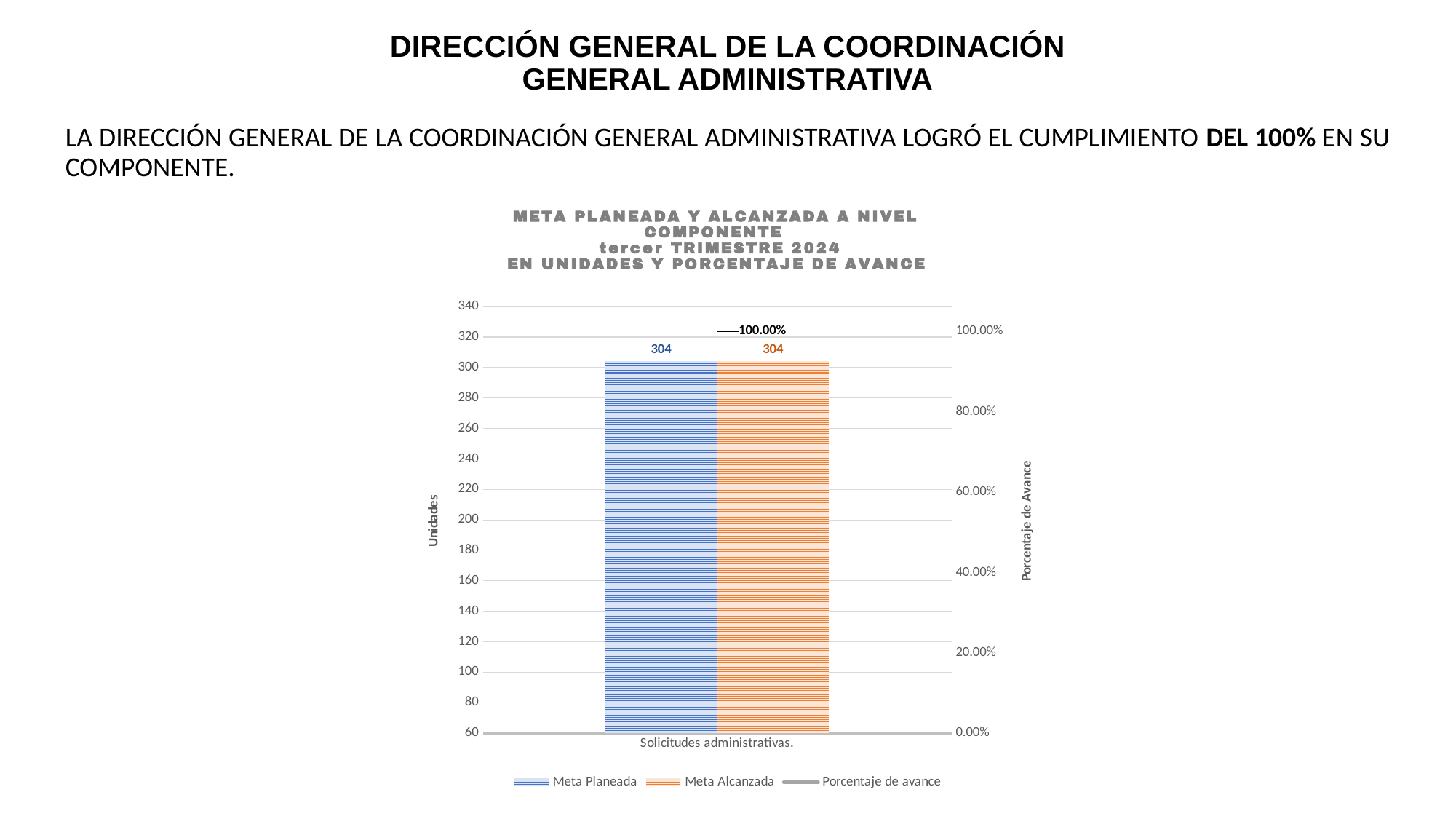

DIRECCIÓN GENERAL DE LA COORDINACIÓN GENERAL ADMINISTRATIVA
LA DIRECCIÓN GENERAL DE LA COORDINACIÓN GENERAL ADMINISTRATIVA LOGRÓ EL CUMPLIMIENTO DEL 100% EN SU COMPONENTE.

### Chart: META PLANEADA Y ALCANZADA A NIVEL COMPONENTE
 tercer TRIMESTRE 2024
EN UNIDADES Y PORCENTAJE DE AVANCE

| Category | Meta Planeada | Meta Alcanzada |  |
|---|---|---|---|
| Solicitudes administrativas. | 304.0 | 304.0 | 1.0 |